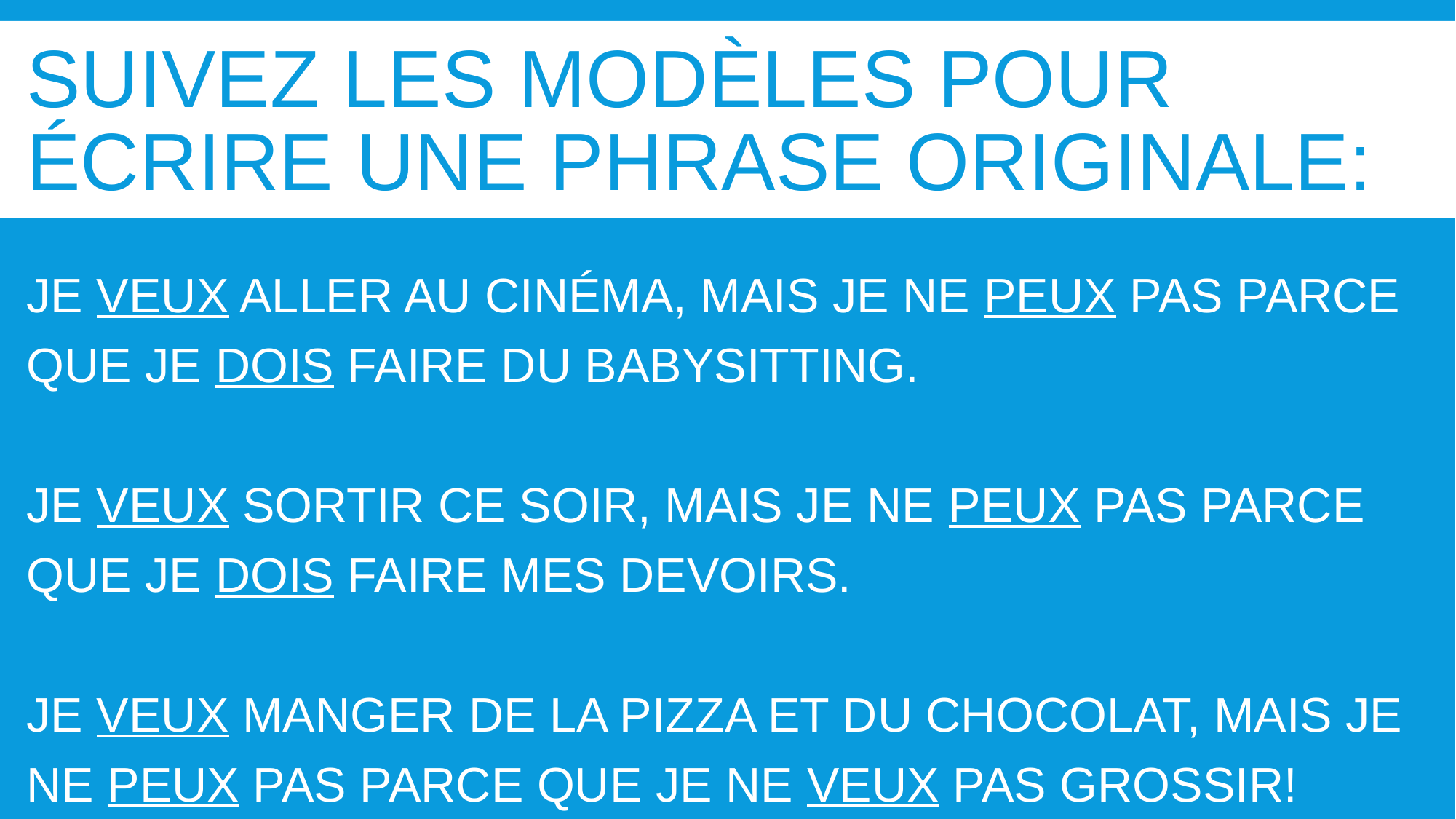

# Suivez les modèles pour écrire une phrase originale:
Je veux aller au cinéma, mais je ne peux pas parce que je dois faire du babysitting.

Je veux sortir ce soir, mais je ne peux pas parce que je dois faire mes devoirs.

Je veux manger de la pizza et du chocolat, mais je ne peux pas parce que je ne veux pas grossir!